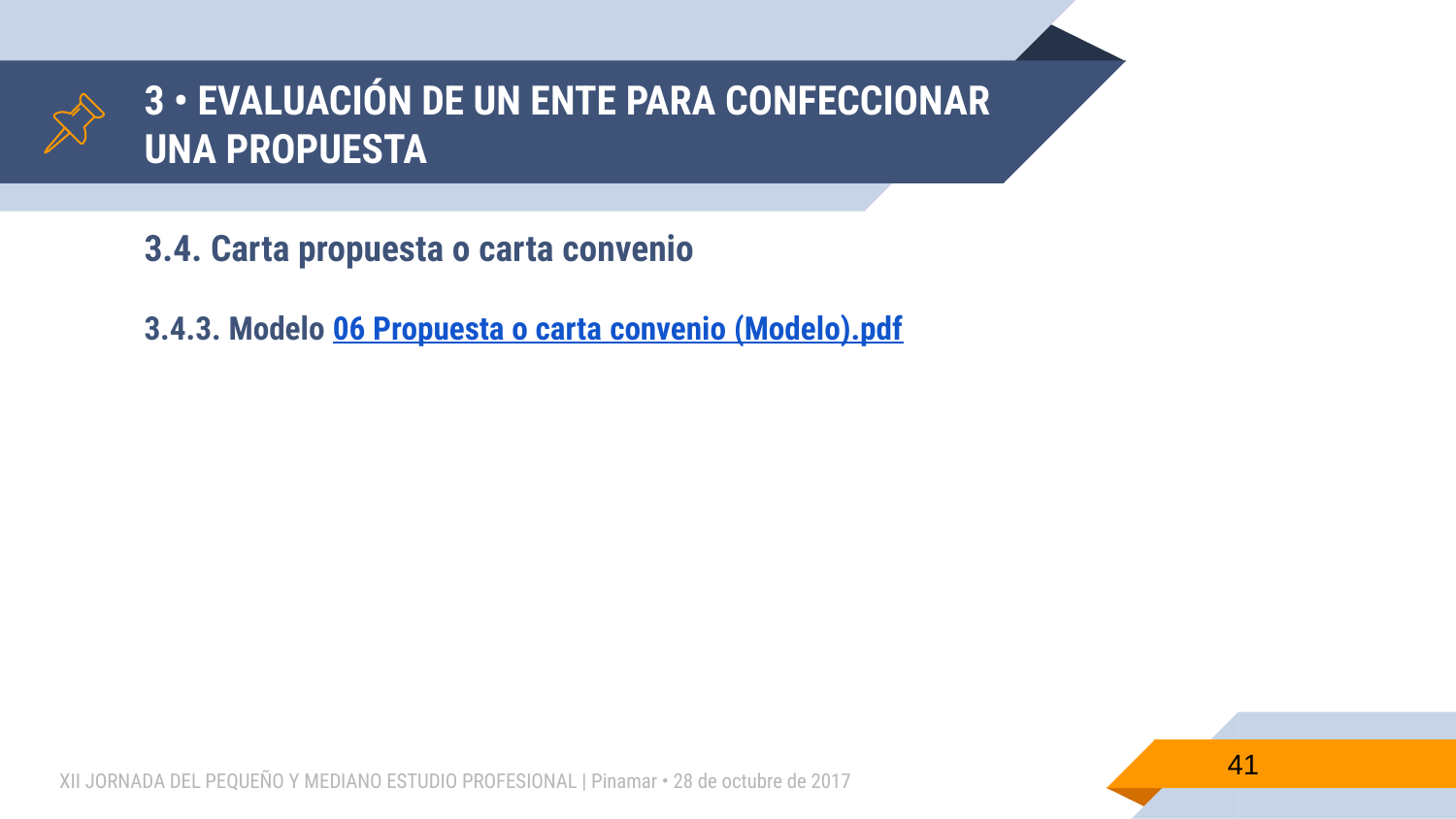

# 3 • EVALUACIÓN DE UN ENTE PARA CONFECCIONAR UNA PROPUESTA

3.4. Carta propuesta o carta convenio

3.4.3. Modelo 06 Propuesta o carta convenio (Modelo).pdf

41